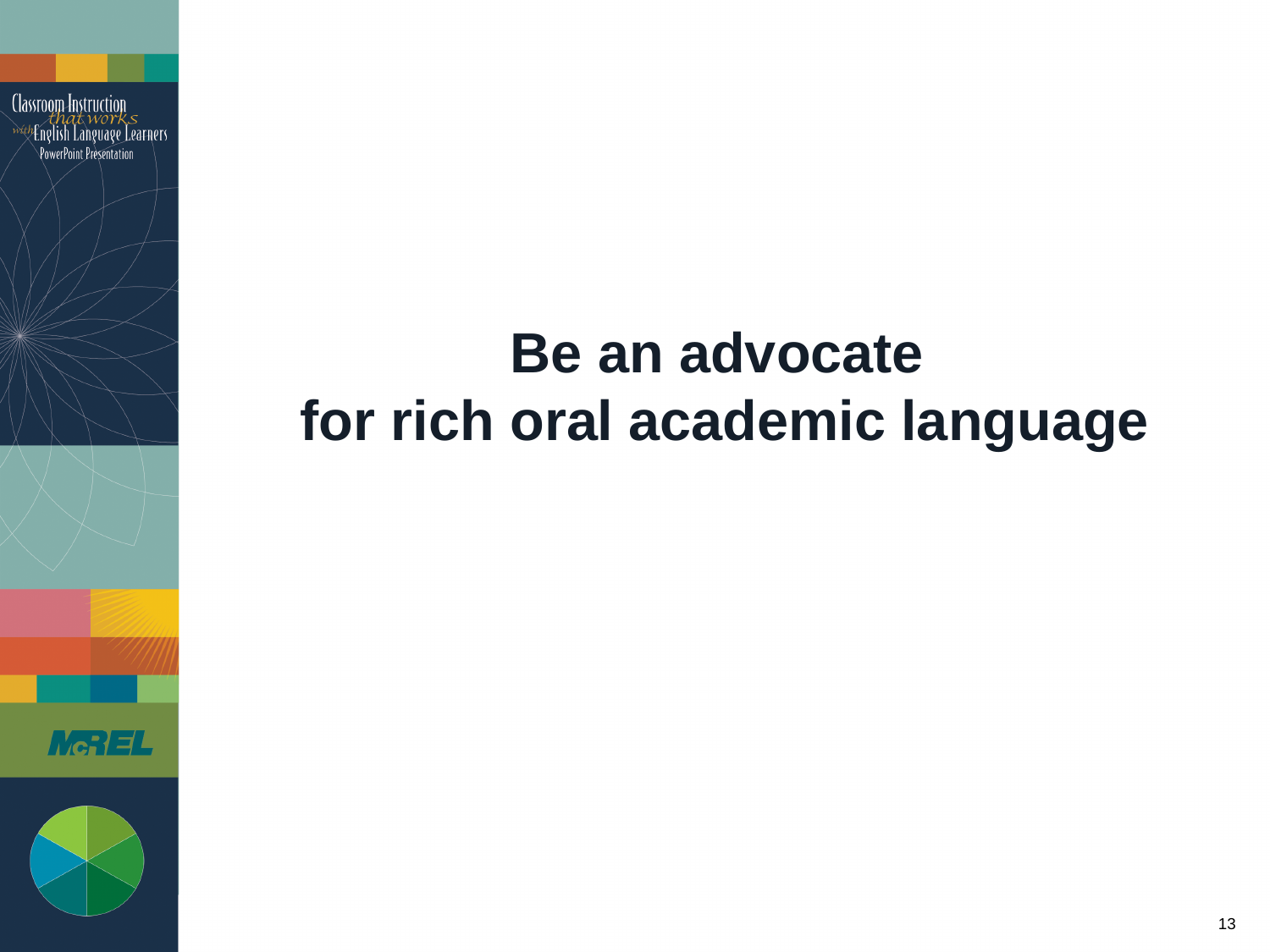

# Be an advocate for rich oral academic language
13